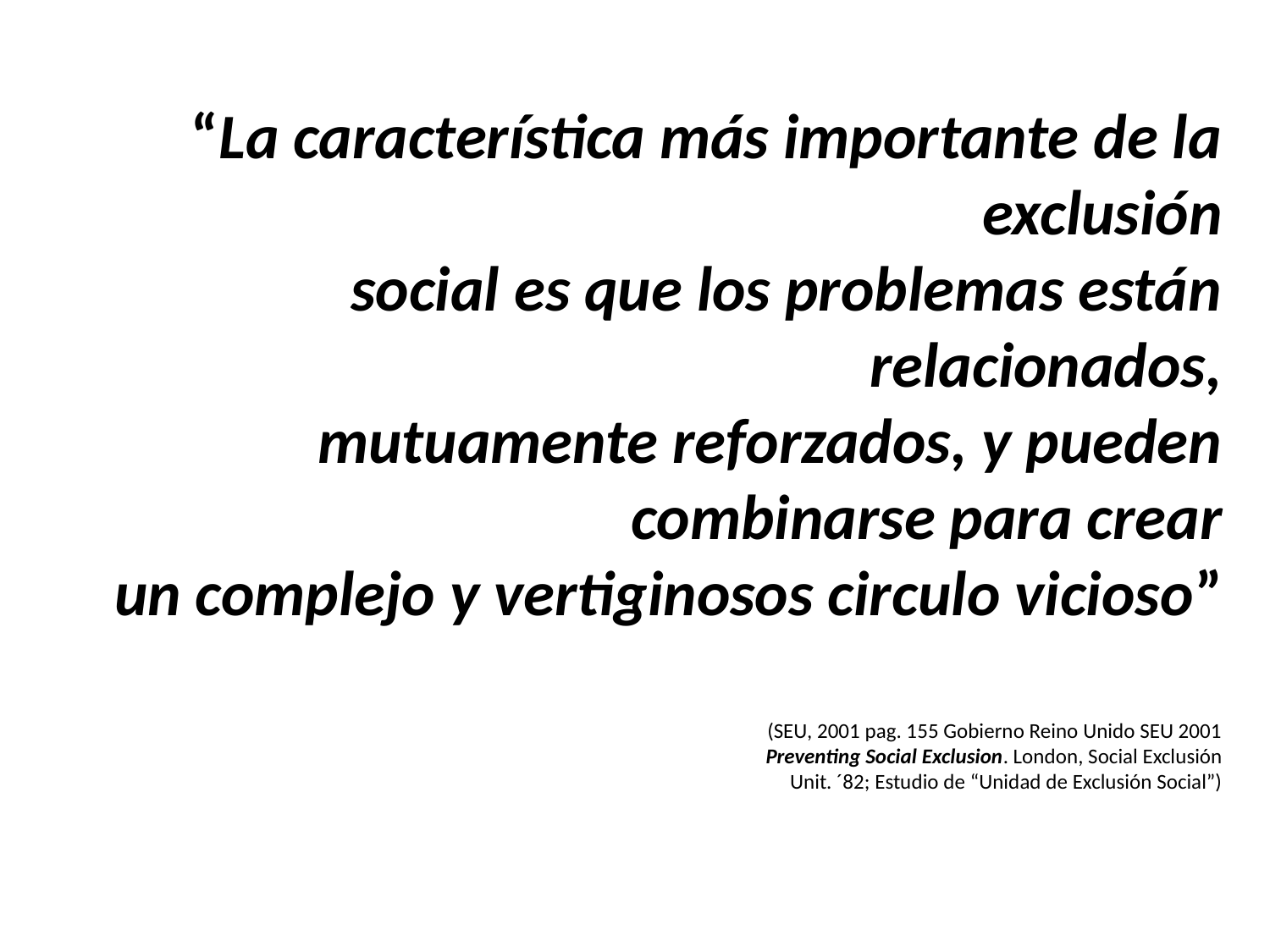

“La característica más importante de la exclusión
social es que los problemas están relacionados,
mutuamente reforzados, y pueden combinarse para crear
 un complejo y vertiginosos circulo vicioso”

(SEU, 2001 pag. 155 Gobierno Reino Unido SEU 2001
Preventing Social Exclusion. London, Social Exclusión
Unit. ´82; Estudio de “Unidad de Exclusión Social”)